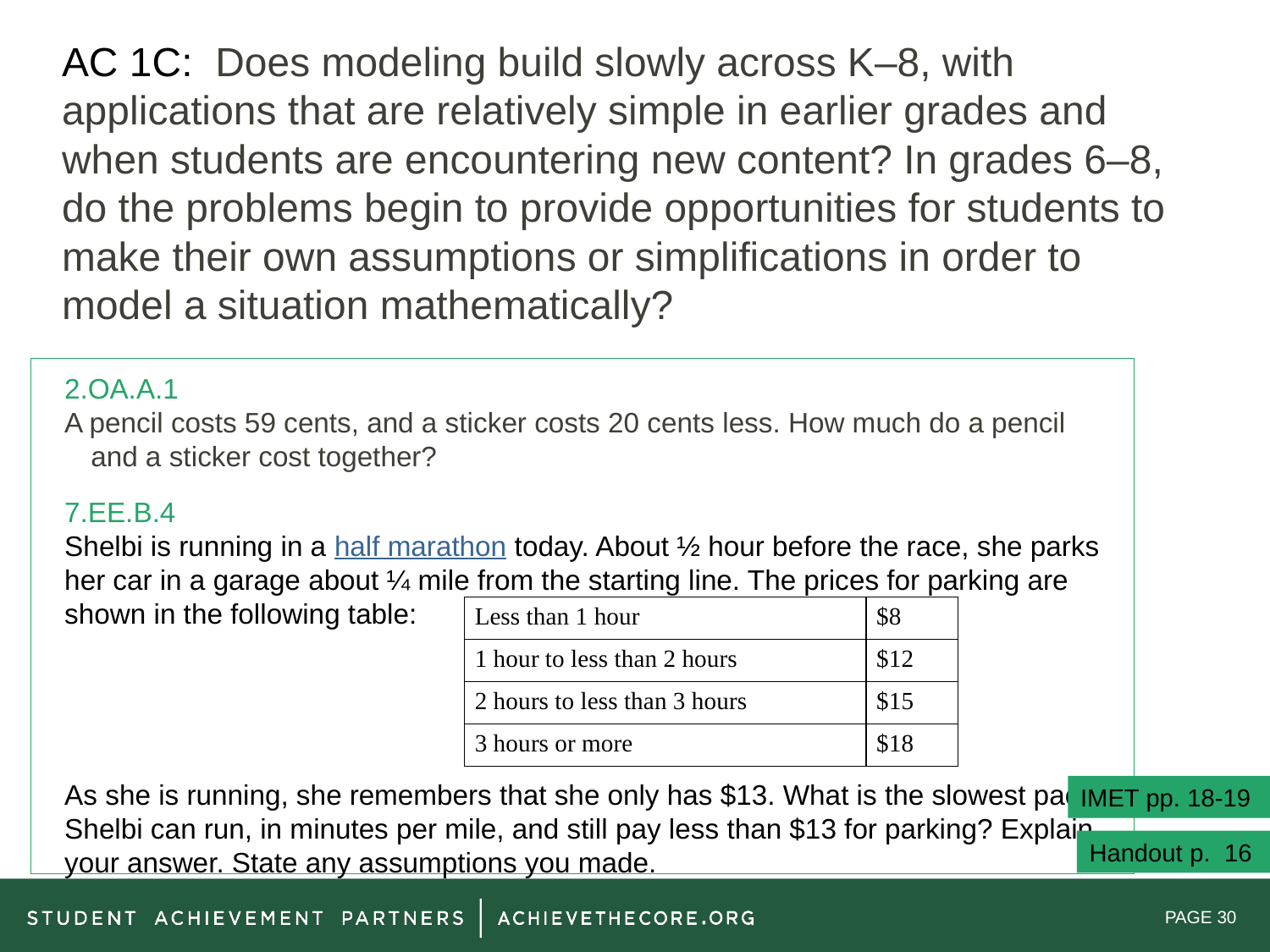

# AC 1C:  Does modeling build slowly across K–8, with applications that are relatively simple in earlier grades and when students are encountering new content? In grades 6–8, do the problems begin to provide opportunities for students to make their own assumptions or simplifications in order to model a situation mathematically?
2.OA.A.1
A pencil costs 59 cents, and a sticker costs 20 cents less. How much do a pencil and a sticker cost together?

7.EE.B.4
Shelbi is running in a half marathon today. About ½ hour before the race, she parks her car in a garage about ¼ mile from the starting line. The prices for parking are shown in the following table:

As she is running, she remembers that she only has $13. What is the slowest pace Shelbi can run, in minutes per mile, and still pay less than $13 for parking? Explain your answer. State any assumptions you made.

| Less than 1 hour | $8 |
| --- | --- |
| 1 hour to less than 2 hours | $12 |
| 2 hours to less than 3 hours | $15 |
| 3 hours or more | $18 |
IMET pp. 18-19
Handout p.  16